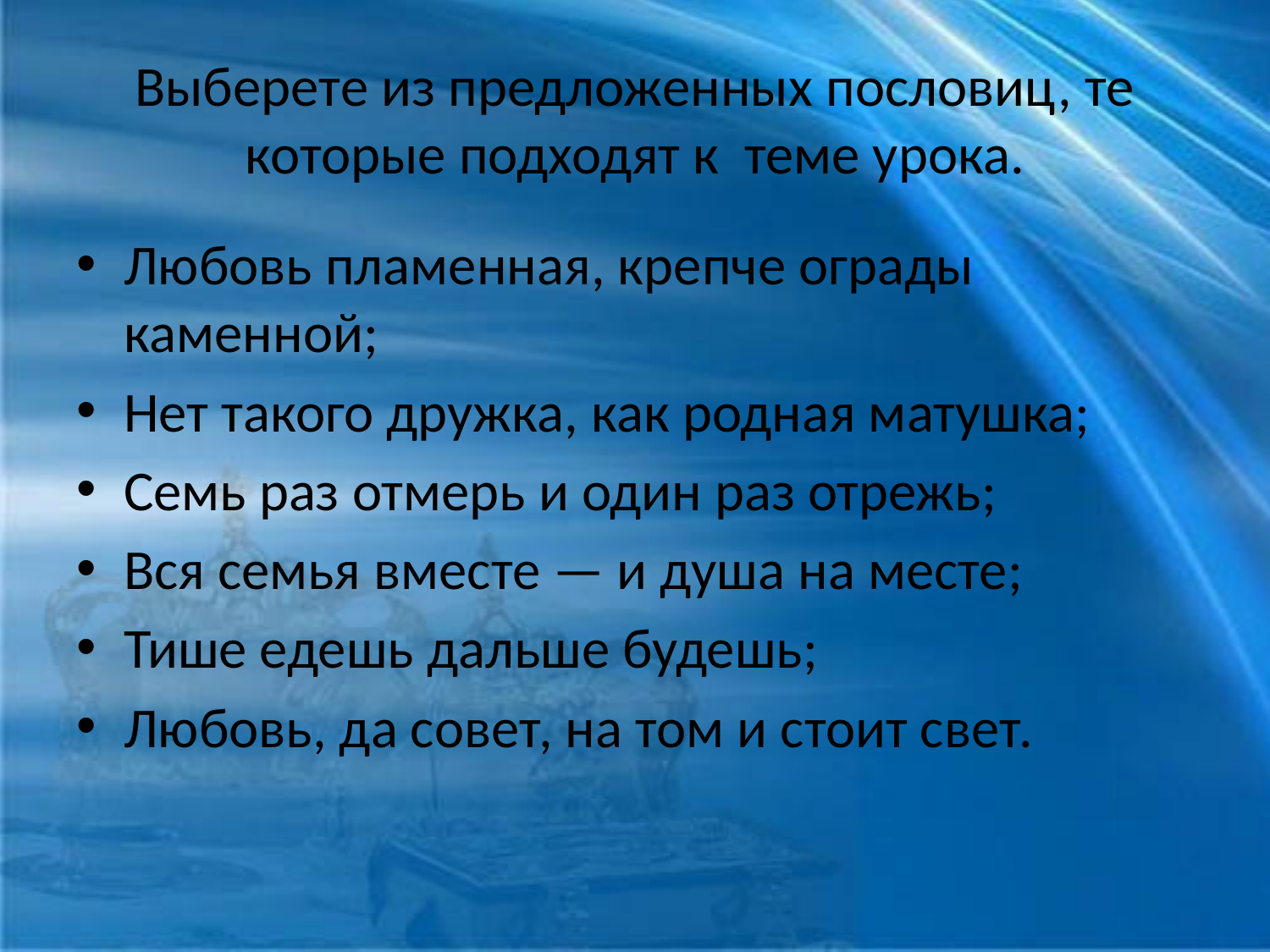

# Выберете из предложенных пословиц, те которые подходят к  теме урока.
Любовь пламенная, крепче ограды каменной;
Нет такого дружка, как родная матушка;
Семь раз отмерь и один раз отрежь;
Вся семья вместе — и душа на месте;
Тише едешь дальше будешь;
Любовь, да совет, на том и стоит свет.